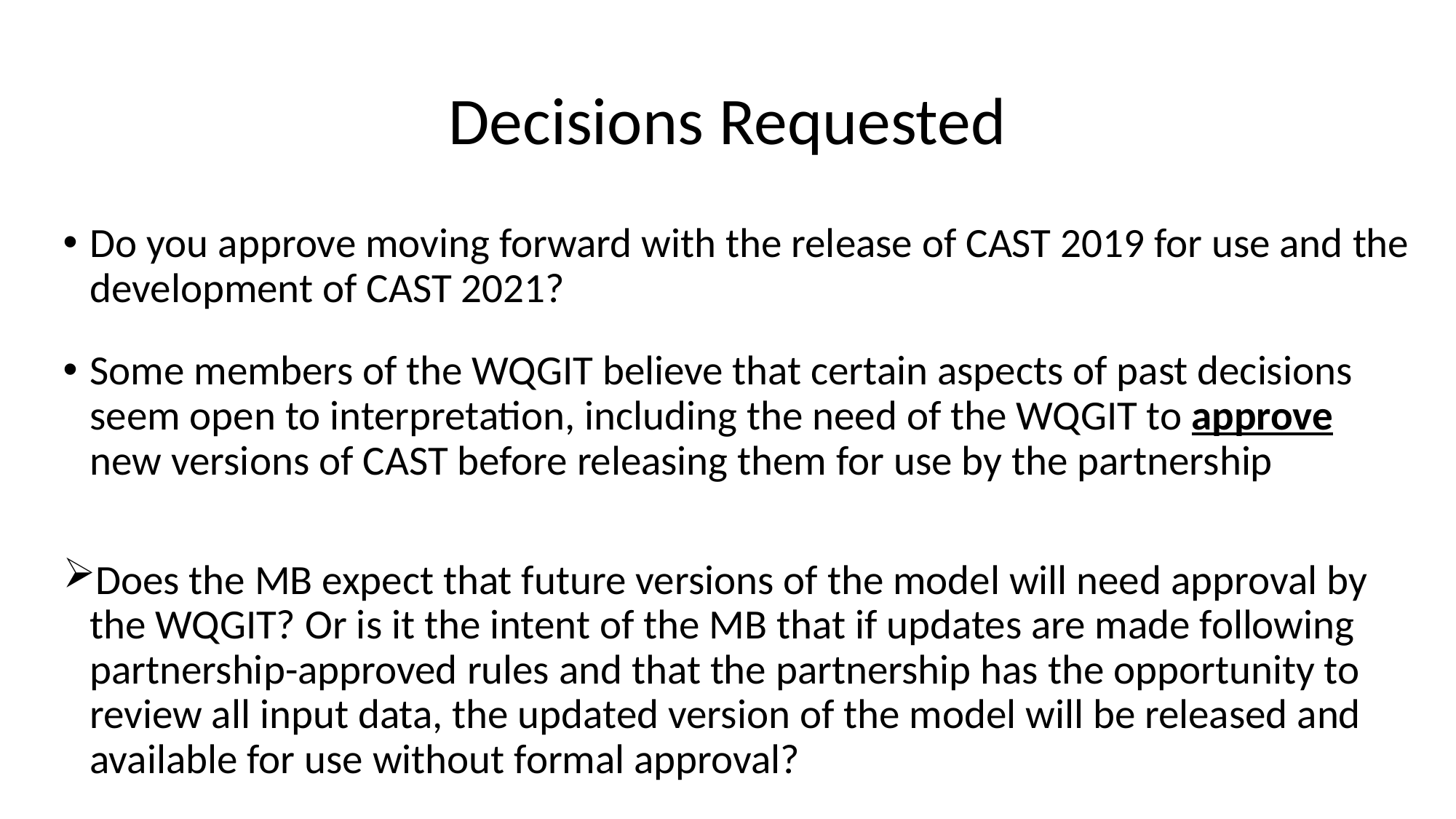

# Decisions Requested
Do you approve moving forward with the release of CAST 2019 for use and the development of CAST 2021?

Some members of the WQGIT believe that certain aspects of past decisions seem open to interpretation, including the need of the WQGIT to approve new versions of CAST before releasing them for use by the partnership

Does the MB expect that future versions of the model will need approval by the WQGIT? Or is it the intent of the MB that if updates are made following partnership-approved rules and that the partnership has the opportunity to review all input data, the updated version of the model will be released and available for use without formal approval?